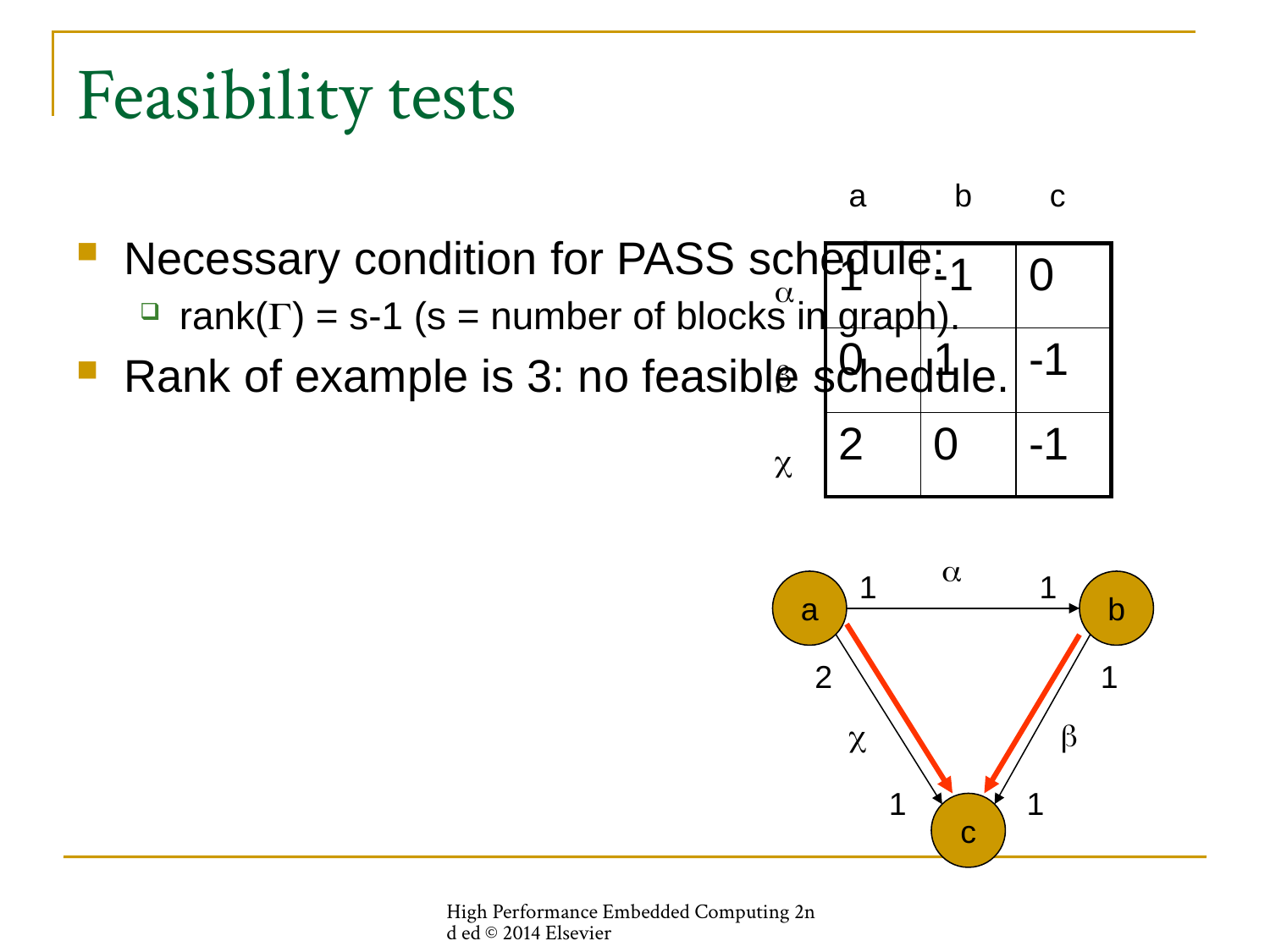

# Feasibility tests
a
b
c
Necessary condition for PASS schedule:
rank(Γ) = s-1 (s = number of blocks in graph).
Rank of example is 3: no feasible schedule.
| 1 | -1 | 0 |
| --- | --- | --- |
| 0 | 1 | -1 |
| 2 | 0 | -1 |
α
β
χ
α
1
1
a
b

2
1
χ
β
1
1
c
High Performance Embedded Computing 2nd ed © 2014 Elsevier